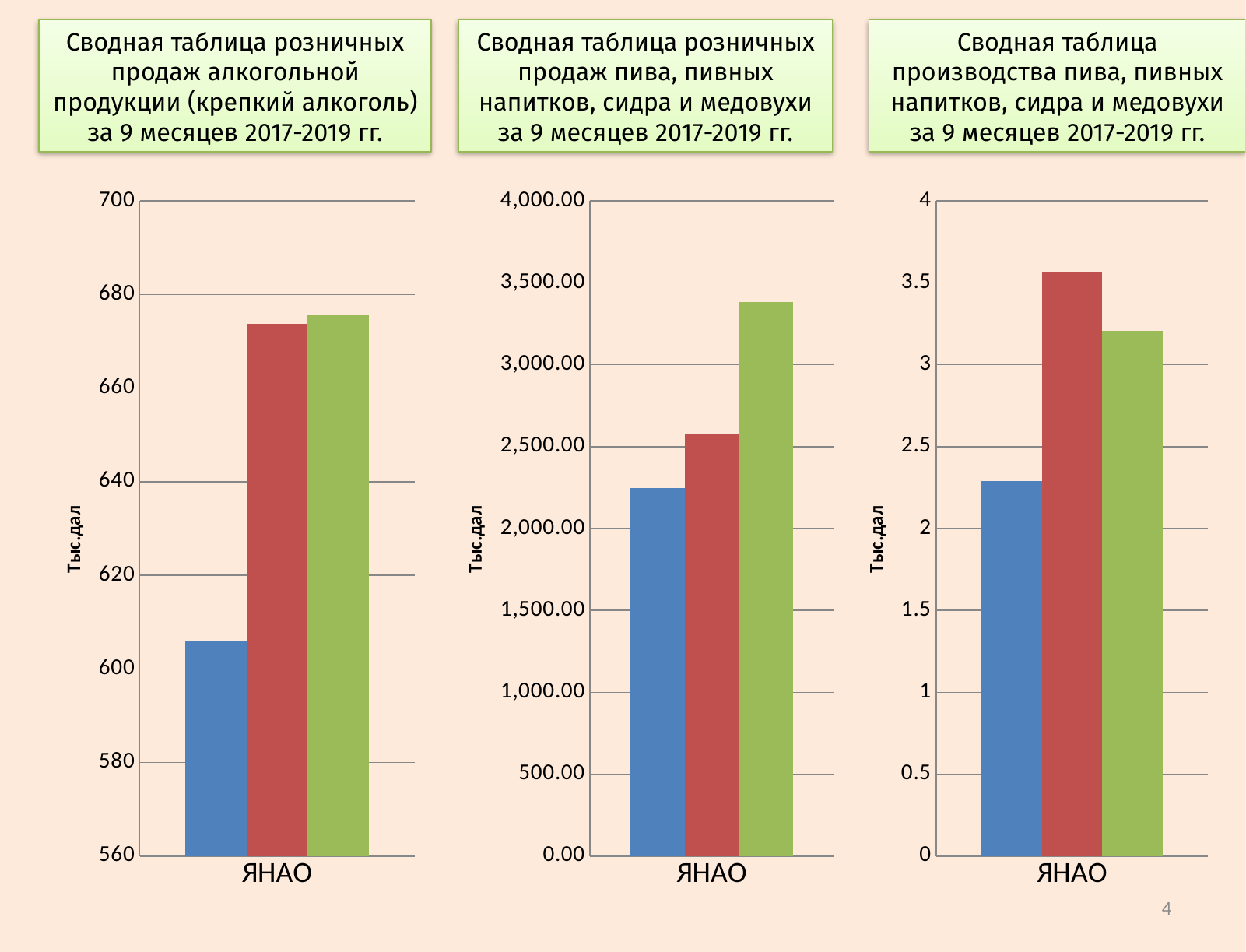

Сводная таблица розничных продаж алкогольной продукции (крепкий алкоголь) за 9 месяцев 2017-2019 гг.
Сводная таблица розничных продаж пива, пивных напитков, сидра и медовухи за 9 месяцев 2017-2019 гг.
Сводная таблица производства пива, пивных напитков, сидра и медовухи за 9 месяцев 2017-2019 гг.

### Chart

| Category | 9 месяцев 2017 | 9 месяцев 2018 | 9 месяцев 2019 |
|---|---|---|---|
| ЯНАО | 605.8009999999995 | 673.74 | 675.618 |

### Chart

| Category | 9 месяцев 2017 | 9 месяцев 2018 | 9 месяцев 2019 |
|---|---|---|---|
| ЯНАО | 2245.235 | 2578.9 | 3381.892000000001 |

### Chart

| Category | 9 месяцев 2017 | 9 месяцев 2018 | 9 месяцев 2019 |
|---|---|---|---|
| ЯНАО | 2.29 | 3.569 | 3.208 |
4